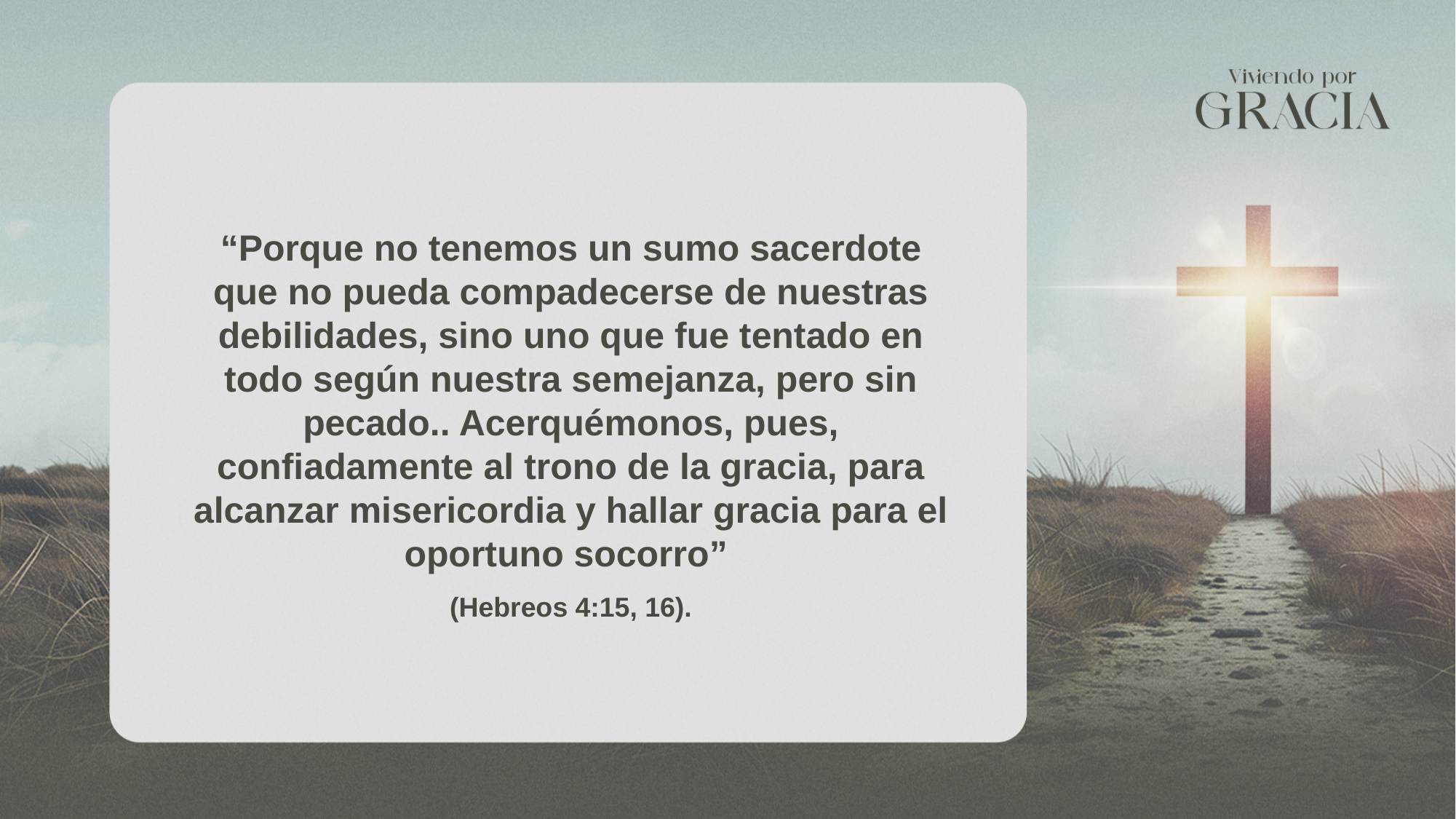

“Porque no tenemos un sumo sacerdote que no pueda compadecerse de nuestras debilidades, sino uno que fue tentado en todo según nuestra semejanza, pero sin pecado.. Acerquémonos, pues, confiadamente al trono de la gracia, para alcanzar misericordia y hallar gracia para el oportuno socorro”
(Hebreos 4:15, 16).